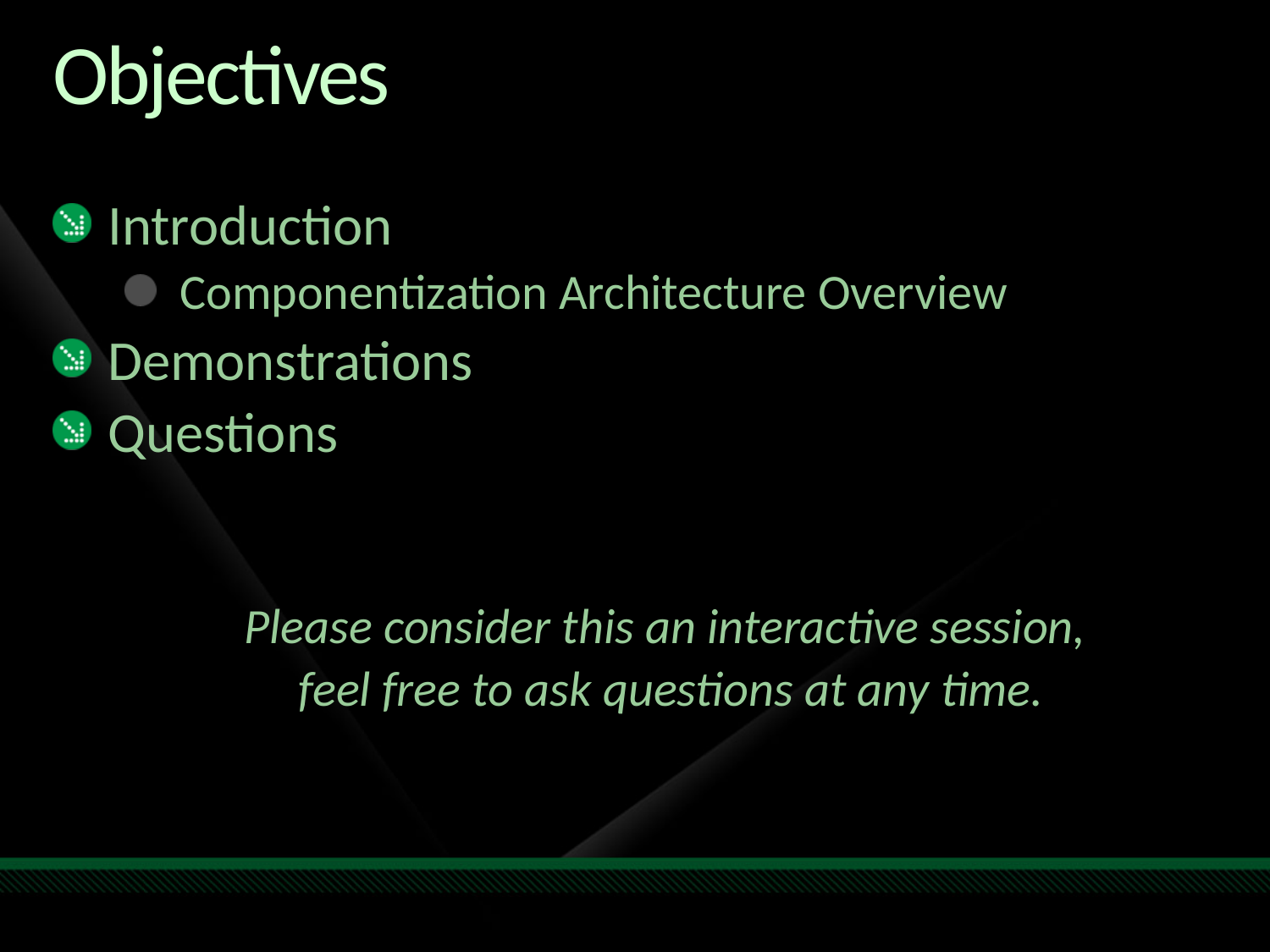

# Objectives
Introduction
Componentization Architecture Overview
Demonstrations
Questions

Please consider this an interactive session,
feel free to ask questions at any time.